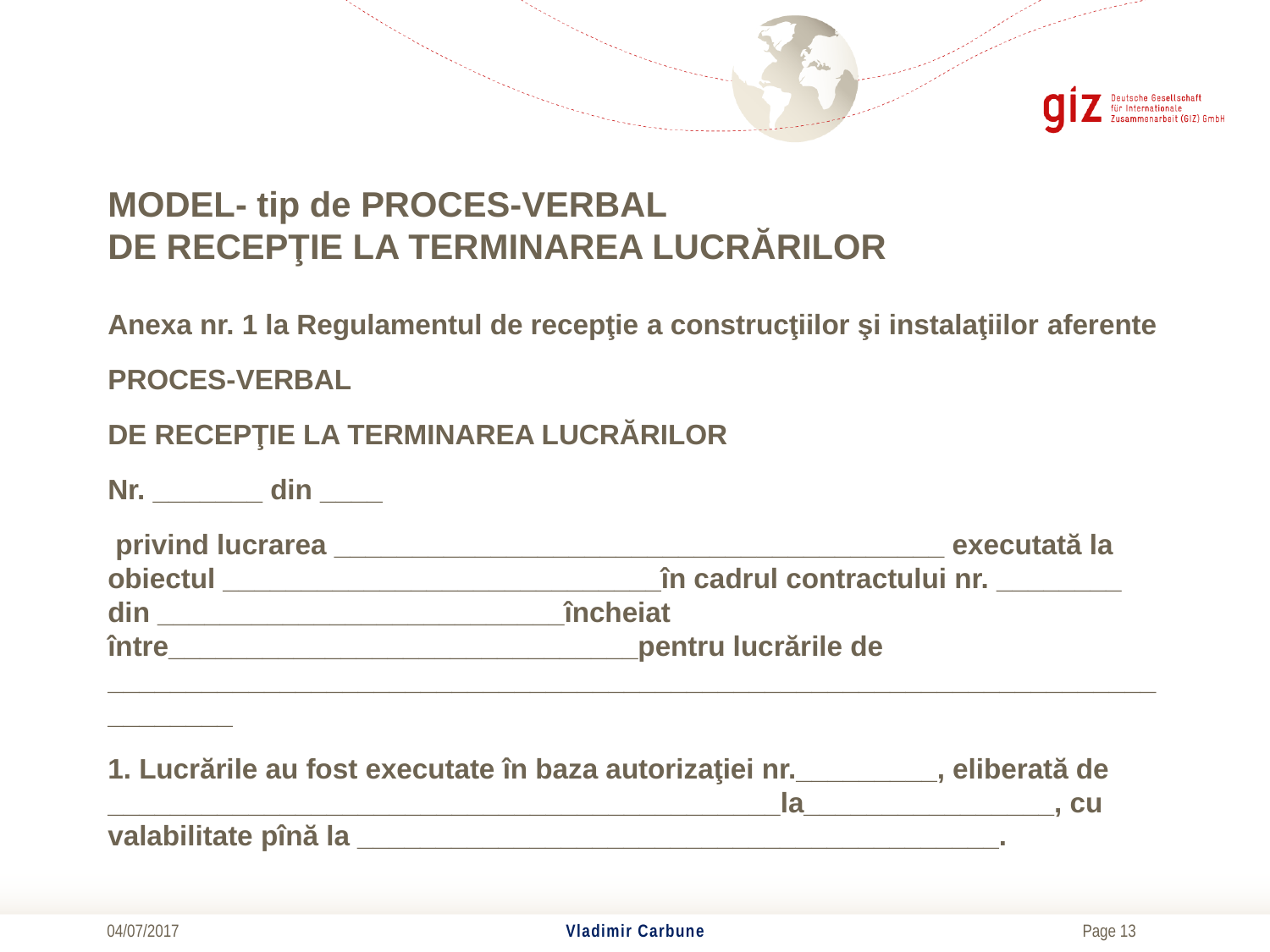

# MODEL- tip de PROCES-VERBAL DE RECEPŢIE LA TERMINAREA LUCRĂRILOR
Anexa nr. 1 la Regulamentul de recepţie a construcţiilor şi instalaţiilor aferente
PROCES-VERBAL
DE RECEPŢIE LA TERMINAREA LUCRĂRILOR
Nr. _______ din ____
 privind lucrarea _______________________________________ executată la obiectul ____________________________în cadrul contractului nr. ________ din __________________________încheiat între______________________________pentru lucrările de ___________________________________________________________________________
1. Lucrările au fost executate în baza autorizaţiei nr._________, eliberată de ___________________________________________la________________, cu valabilitate pînă la _________________________________________.

04/07/2017
Vladimir Carbune